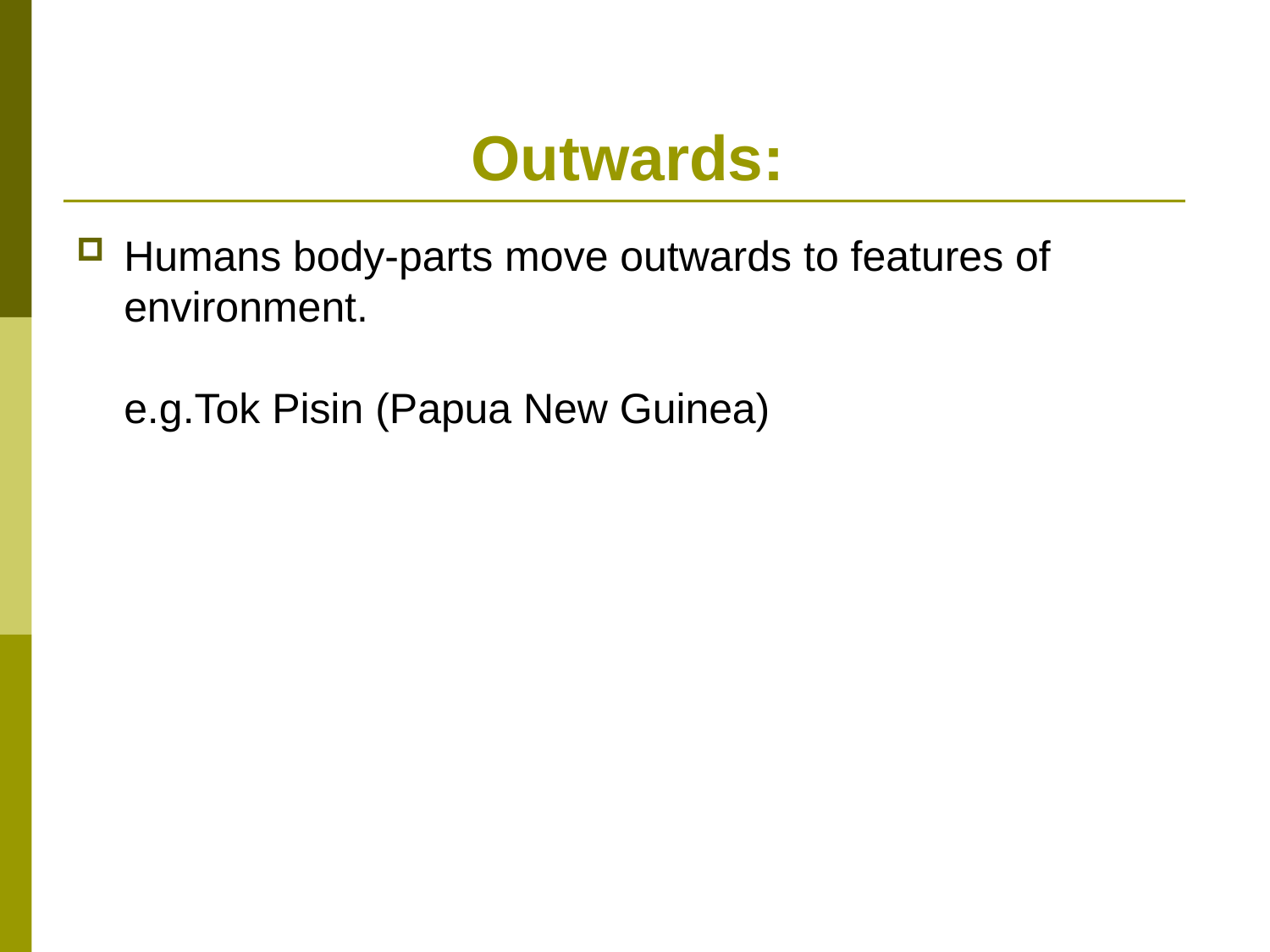

# Outwards:
Humans body-parts move outwards to features of environment.
e.g.Tok Pisin (Papua New Guinea)